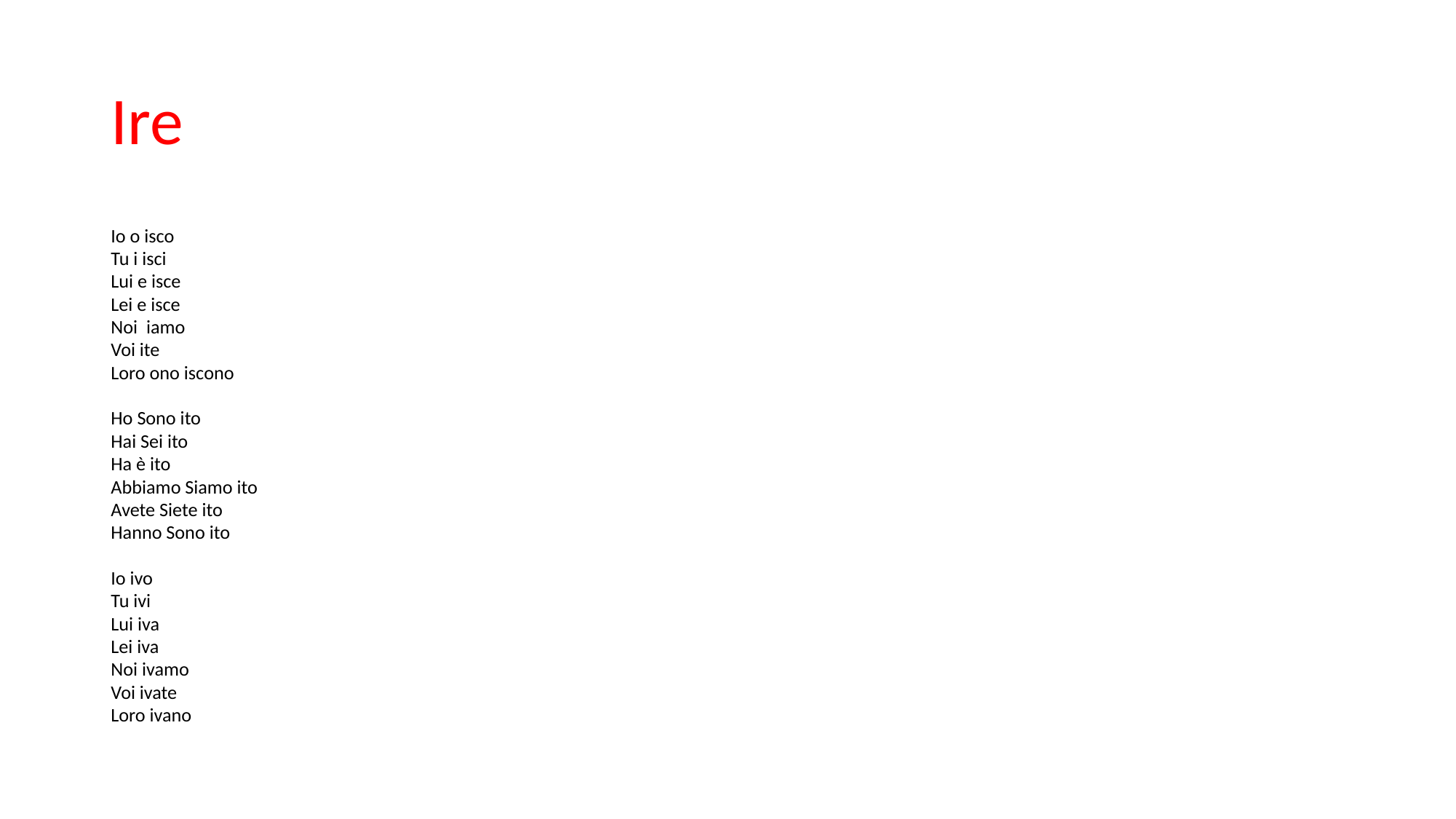

# Ire
Io o isco
Tu i isci
Lui e isce
Lei e isce
Noi  iamo
Voi ite
Loro ono iscono

Ho Sono ito
Hai Sei ito
Ha è ito
Abbiamo Siamo ito
Avete Siete ito
Hanno Sono ito

Io ivo
Tu ivi
Lui iva
Lei iva
Noi ivamo
Voi ivate
Loro ivano